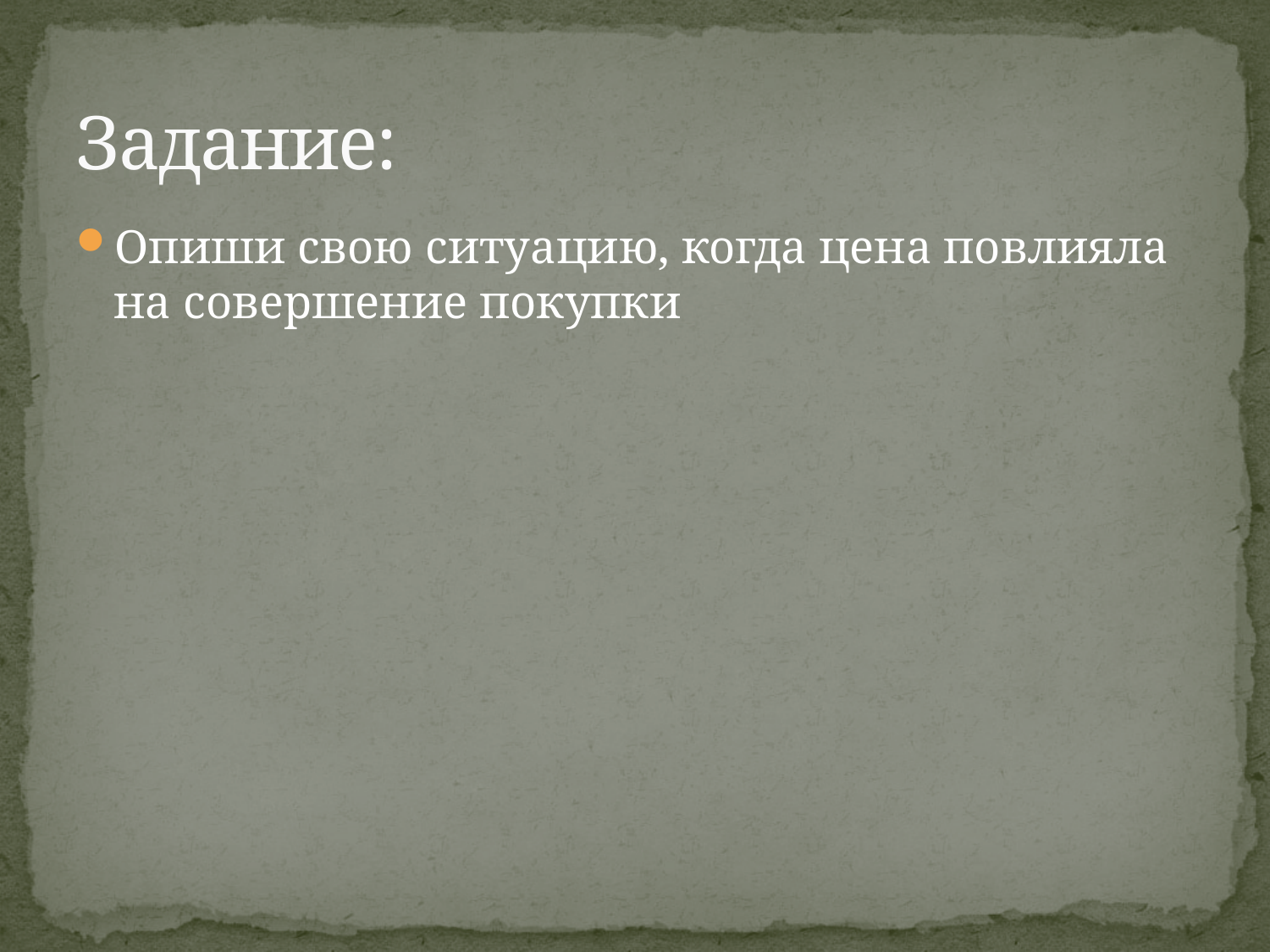

# Задание:
Опиши свою ситуацию, когда цена повлияла на совершение покупки